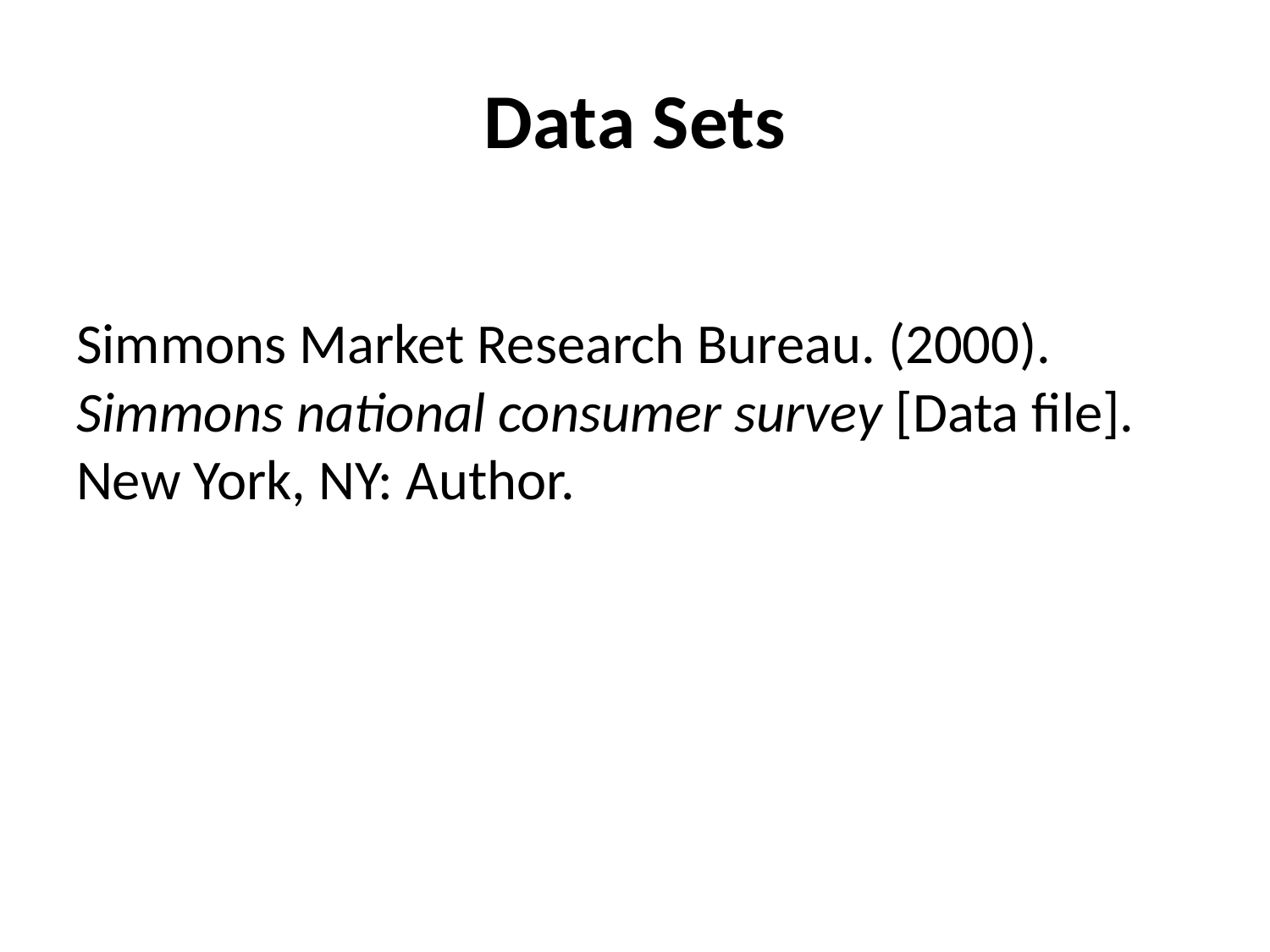

# Data Sets

Simmons Market Research Bureau. (2000). Simmons national consumer survey [Data file]. New York, NY: Author.